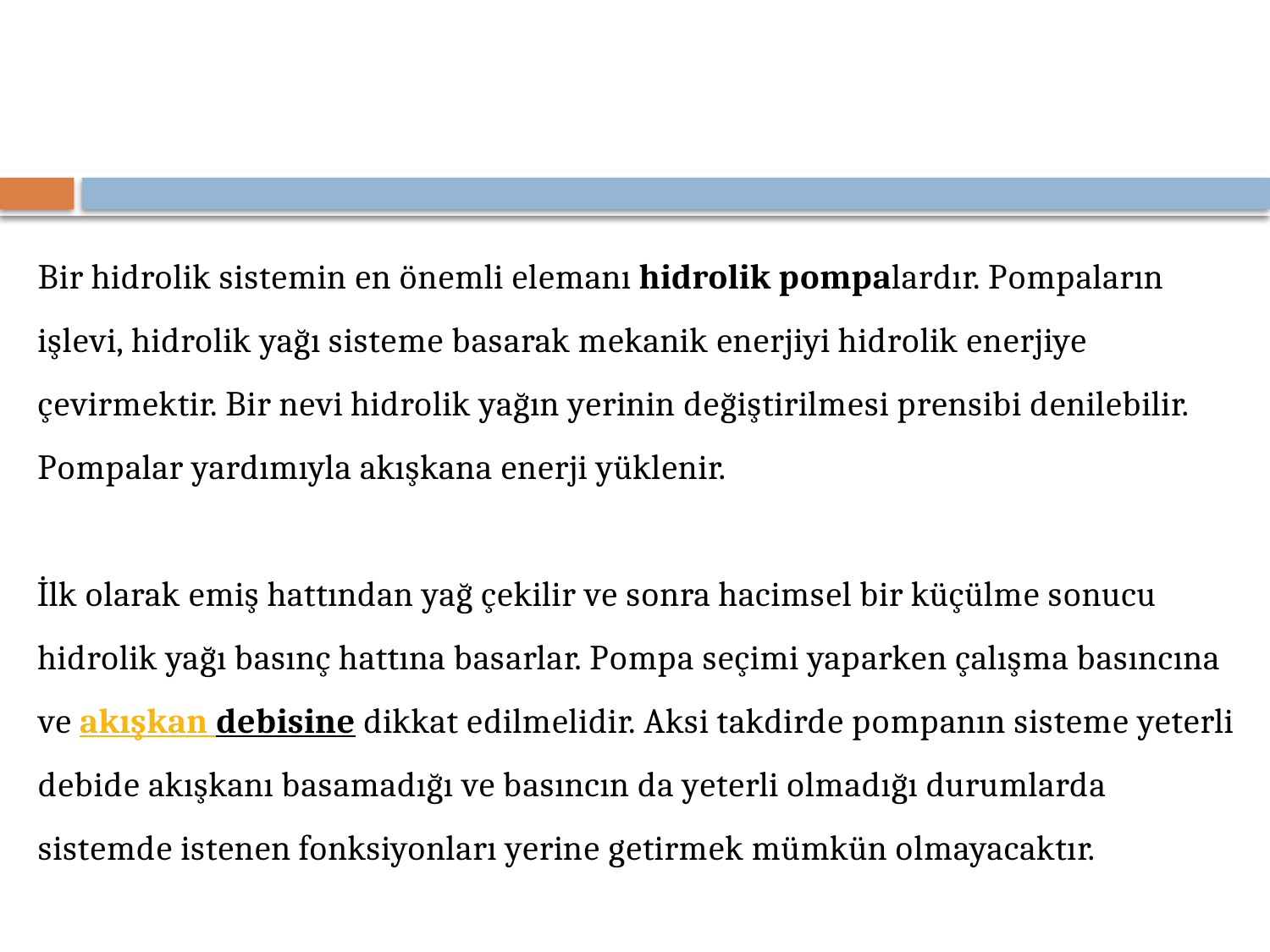

Bir hidrolik sistemin en önemli elemanı hidrolik pompalardır. Pompaların işlevi, hidrolik yağı sisteme basarak mekanik enerjiyi hidrolik enerjiye çevirmektir. Bir nevi hidrolik yağın yerinin değiştirilmesi prensibi denilebilir. Pompalar yardımıyla akışkana enerji yüklenir.

İlk olarak emiş hattından yağ çekilir ve sonra hacimsel bir küçülme sonucu hidrolik yağı basınç hattına basarlar. Pompa seçimi yaparken çalışma basıncına ve akışkan debisine dikkat edilmelidir. Aksi takdirde pompanın sisteme yeterli debide akışkanı basamadığı ve basıncın da yeterli olmadığı durumlarda sistemde istenen fonksiyonları yerine getirmek mümkün olmayacaktır.